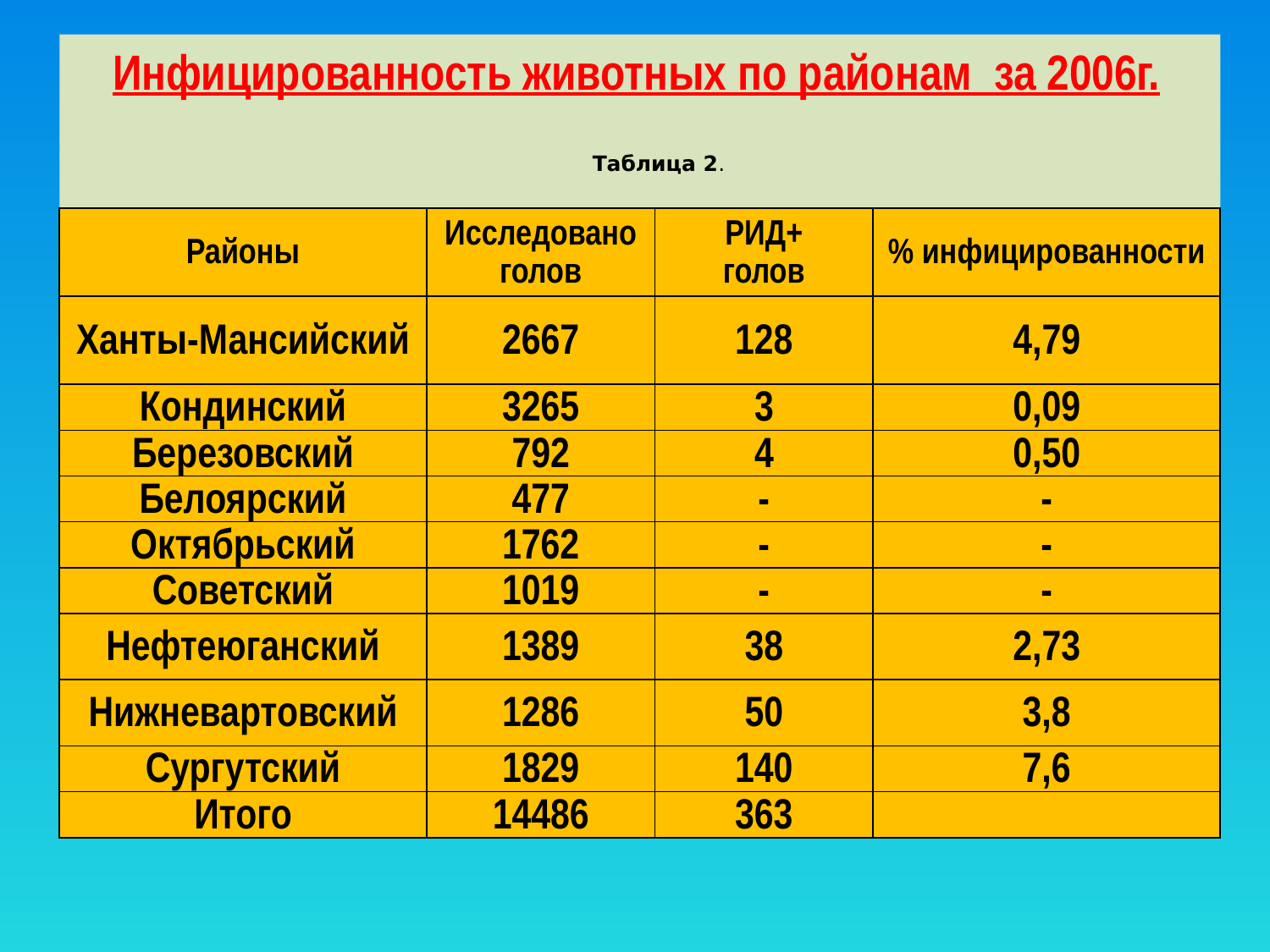

Инфицированность животных по районам  за 2006г.

Таблица 2.

| Районы | Исследовано голов | РИД+ голов | % инфицированности |
| --- | --- | --- | --- |
| Ханты-Мансийский | 2667 | 128 | 4,79 |
| Кондинский | 3265 | 3 | 0,09 |
| Березовский | 792 | 4 | 0,50 |
| Белоярский | 477 | - | - |
| Октябрьский | 1762 | - | - |
| Советский | 1019 | - | - |
| Нефтеюганский | 1389 | 38 | 2,73 |
| Нижневартовский | 1286 | 50 | 3,8 |
| Сургутский | 1829 | 140 | 7,6 |
| Итого | 14486 | 363 |  |